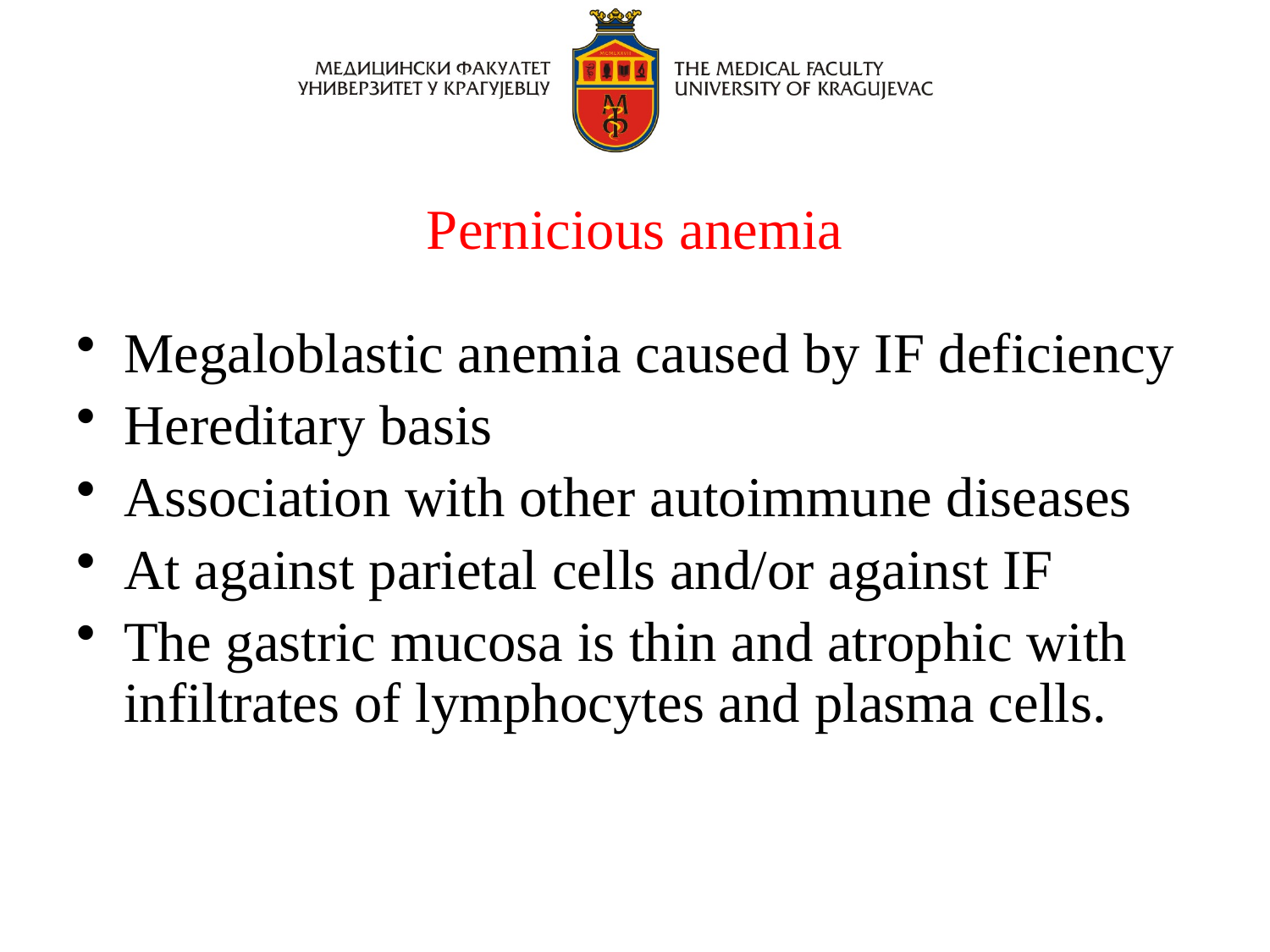

# Pernicious anemia
Megaloblastic anemia caused by IF deficiency
Hereditary basis
Association with other autoimmune diseases
At against parietal cells and/or against IF
The gastric mucosa is thin and atrophic with infiltrates of lymphocytes and plasma cells.